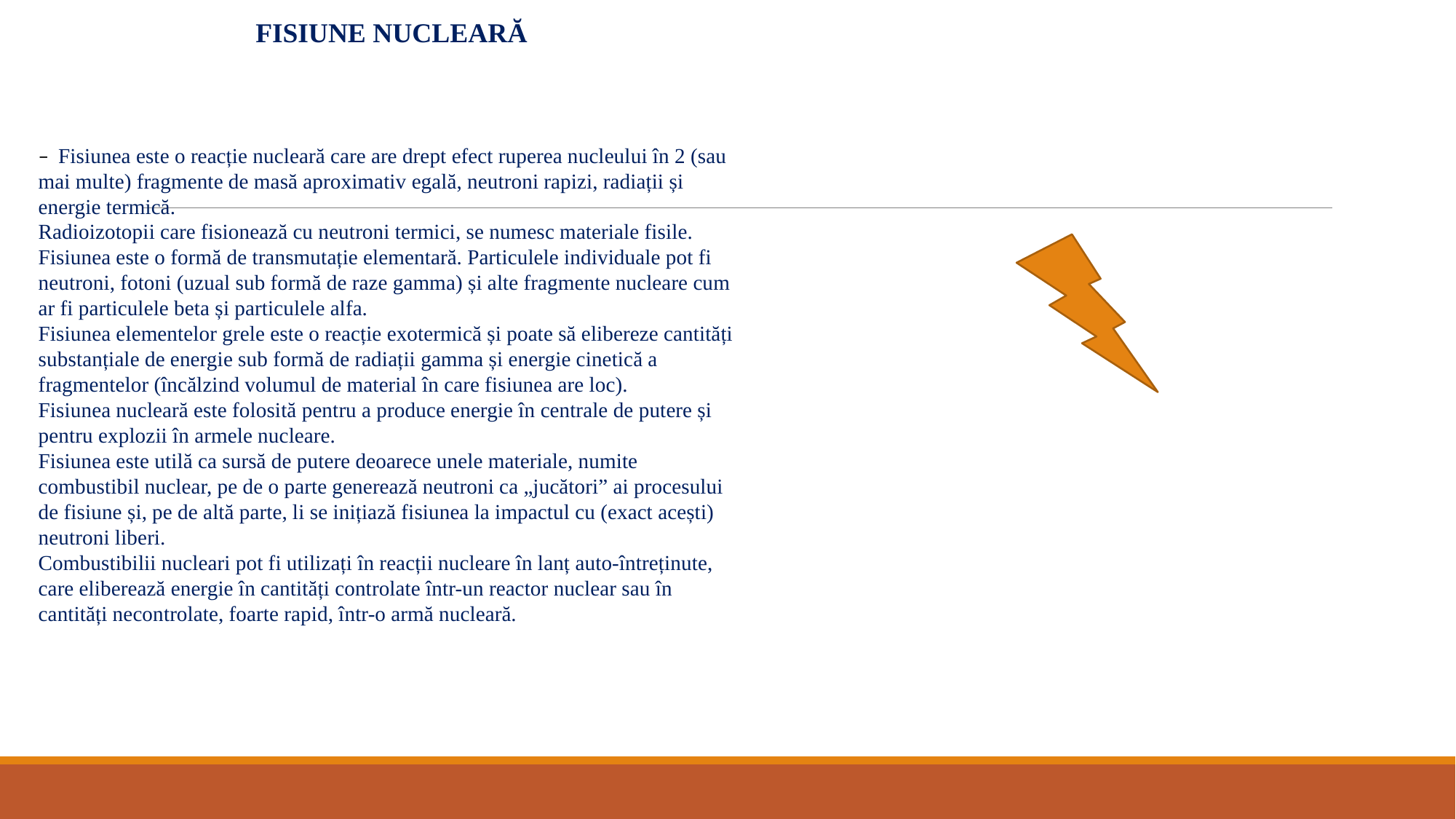

FISIUNE NUCLEARĂ
–  Fisiunea este o reacție nucleară care are drept efect ruperea nucleului în 2 (sau mai multe) fragmente de masă aproximativ egală, neutroni rapizi, radiații și energie termică.
Radioizotopii care fisionează cu neutroni termici, se numesc materiale fisile.
Fisiunea este o formă de transmutație elementară. Particulele individuale pot fi neutroni, fotoni (uzual sub formă de raze gamma) și alte fragmente nucleare cum ar fi particulele beta și particulele alfa.
Fisiunea elementelor grele este o reacție exotermică și poate să elibereze cantități substanțiale de energie sub formă de radiații gamma și energie cinetică a fragmentelor (încălzind volumul de material în care fisiunea are loc).
Fisiunea nucleară este folosită pentru a produce energie în centrale de putere și pentru explozii în armele nucleare.
Fisiunea este utilă ca sursă de putere deoarece unele materiale, numite combustibil nuclear, pe de o parte generează neutroni ca „jucători” ai procesului de fisiune și, pe de altă parte, li se inițiază fisiunea la impactul cu (exact acești) neutroni liberi.
Combustibilii nucleari pot fi utilizați în reacții nucleare în lanț auto-întreținute, care eliberează energie în cantități controlate într-un reactor nuclear sau în cantități necontrolate, foarte rapid, într-o armă nucleară.